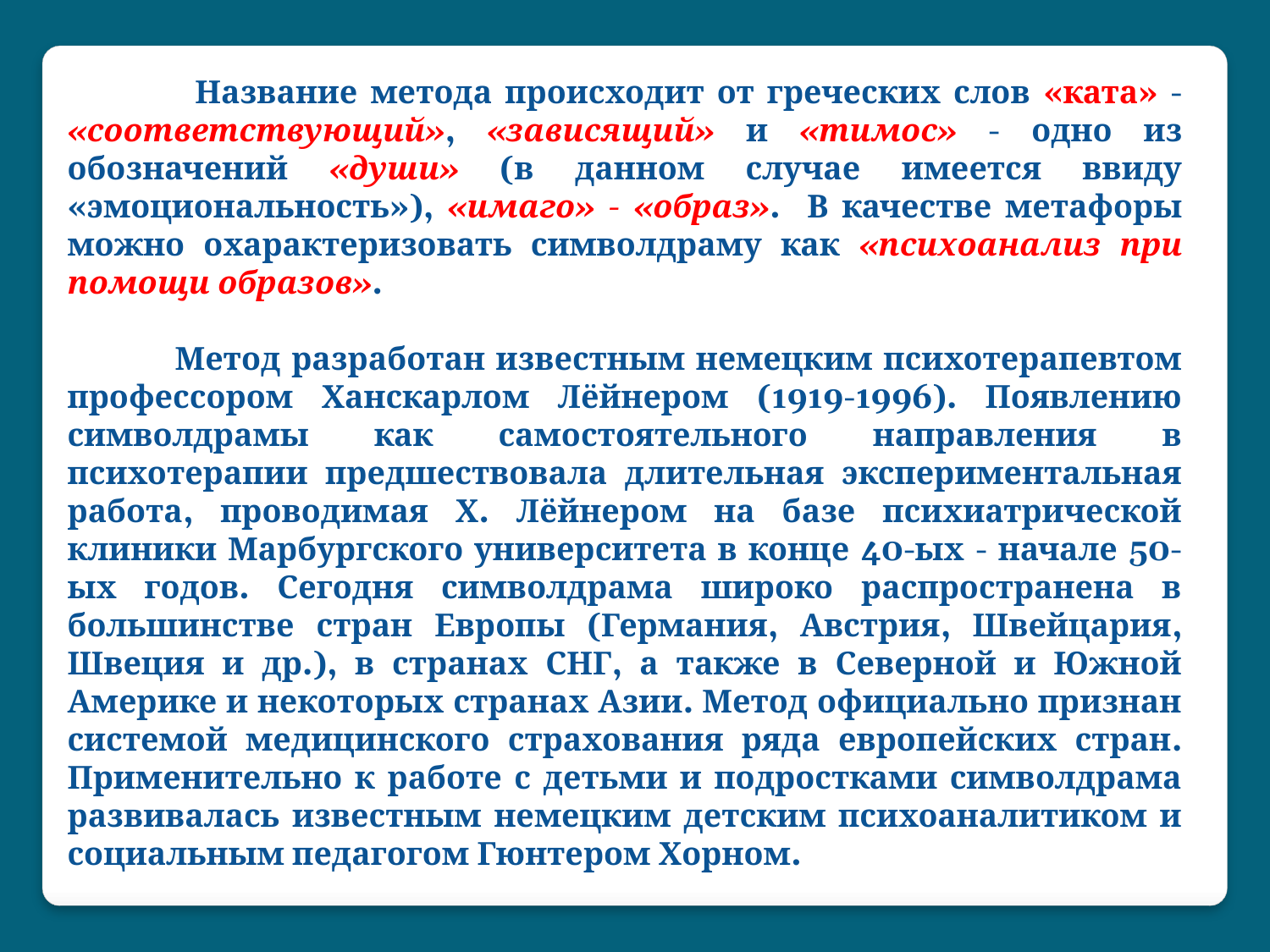

Название метода происходит от греческих слов «ката» - «соответствующий», «зависящий» и «тимос» - одно из обозначений «души» (в данном случае имеется ввиду «эмоциональность»), «имаго» - «образ».  В качестве метафоры можно охарактеризовать символдраму как «психоанализ при помощи образов».

          Метод разработан известным немецким психотерапевтом профессором Ханскарлом Лёйнером (1919-1996). Появлению символдрамы как самостоятельного направления в психотерапии предшествовала длительная экспериментальная работа, проводимая Х. Лёйнером на базе психиатрической клиники Марбургского университета в конце 40-ых - начале 50-ых годов. Сегодня символдрама широко распространена в большинстве стран Европы (Германия, Австрия, Швейцария, Швеция и др.), в странах СНГ, а также в Северной и Южной Америке и некоторых странах Азии. Метод официально признан системой медицинского страхования ряда европейских стран. Применительно к работе с детьми и подростками символдрама развивалась известным немецким детским психоаналитиком и социальным педагогом Гюнтером Хорном.